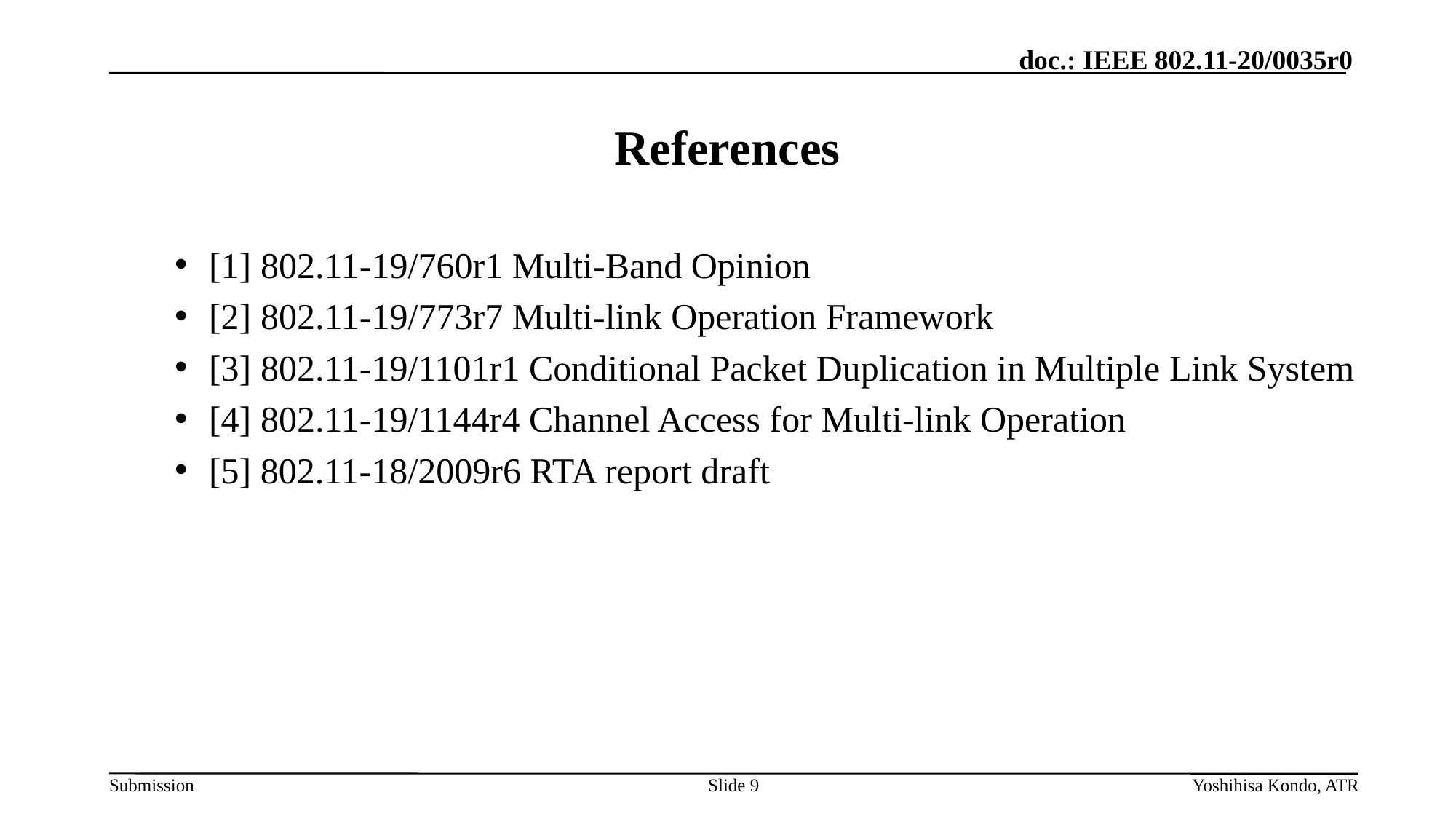

# References
[1] 802.11-19/760r1 Multi-Band Opinion
[2] 802.11-19/773r7 Multi-link Operation Framework
[3] 802.11-19/1101r1 Conditional Packet Duplication in Multiple Link System
[4] 802.11-19/1144r4 Channel Access for Multi-link Operation
[5] 802.11-18/2009r6 RTA report draft

Slide 9
Yoshihisa Kondo, ATR